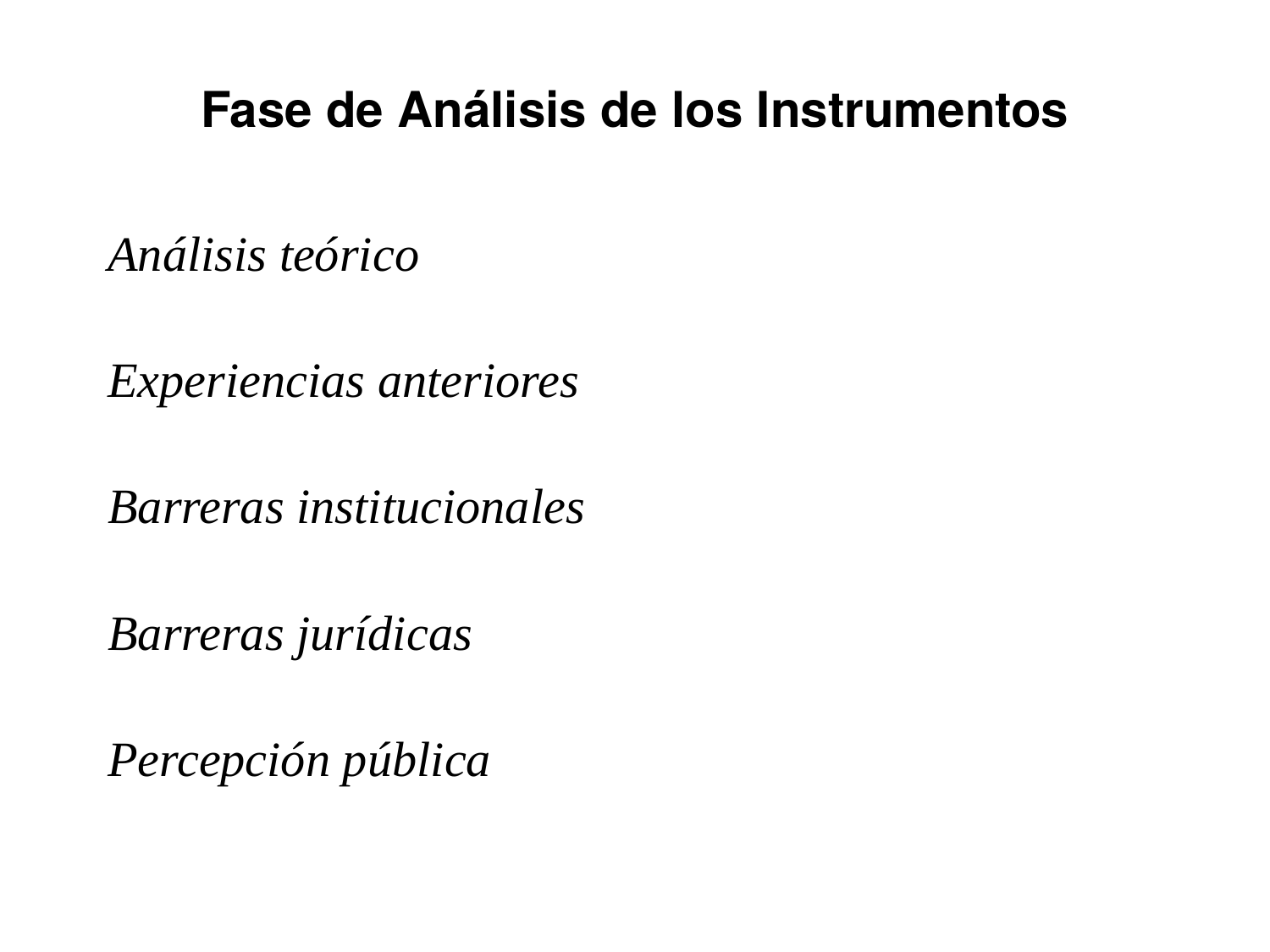

# Fase de Análisis de los Instrumentos
Análisis teórico

Experiencias anteriores

Barreras institucionales

Barreras jurídicas

Percepción pública